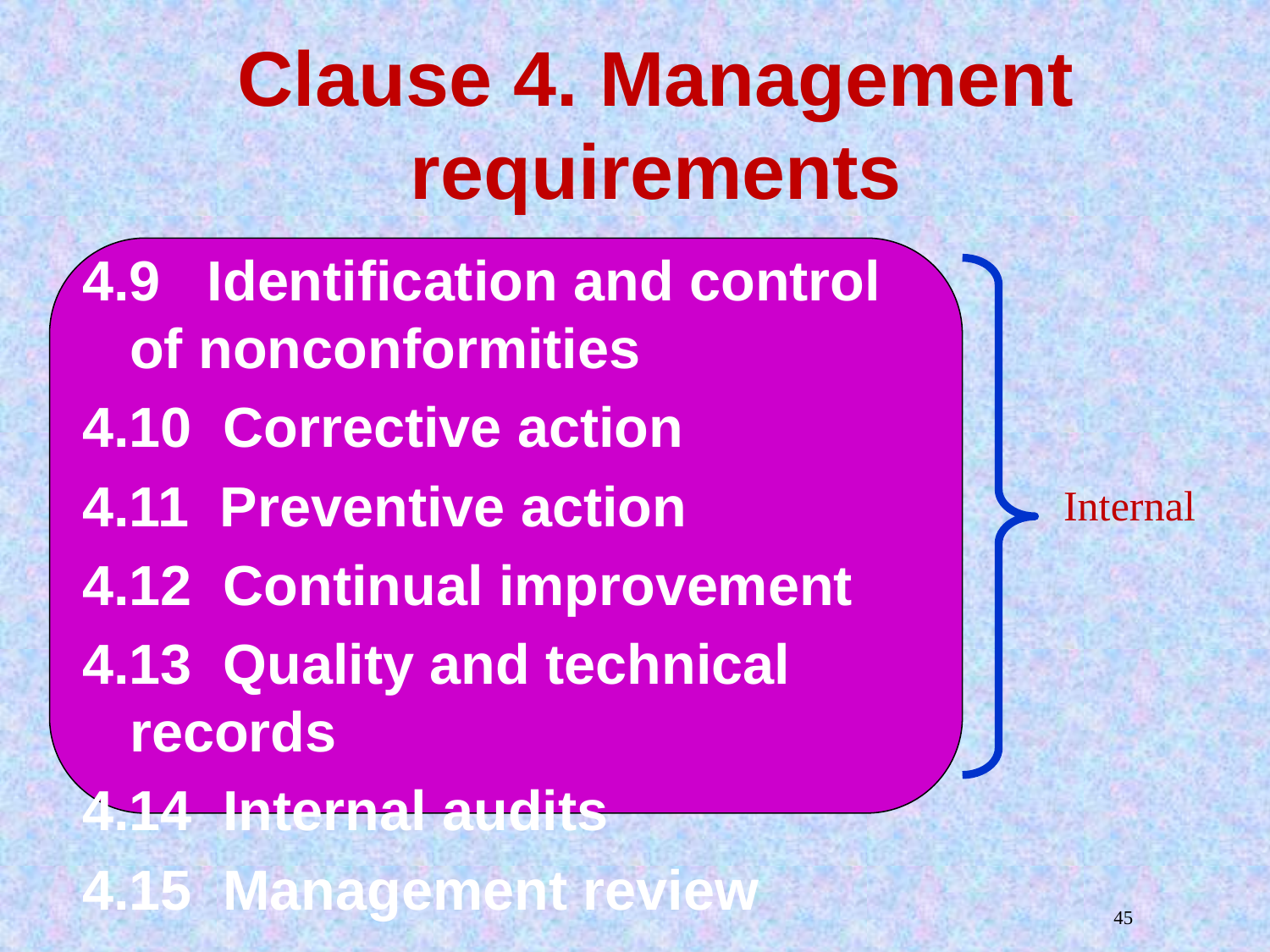

# Clause 4. Management requirements

4.9   Identification and control of nonconformities
4.10  Corrective action
4.11  Preventive action
4.12  Continual improvement
4.13  Quality and technical records
4.14  Internal audits
4.15  Management review

Internal